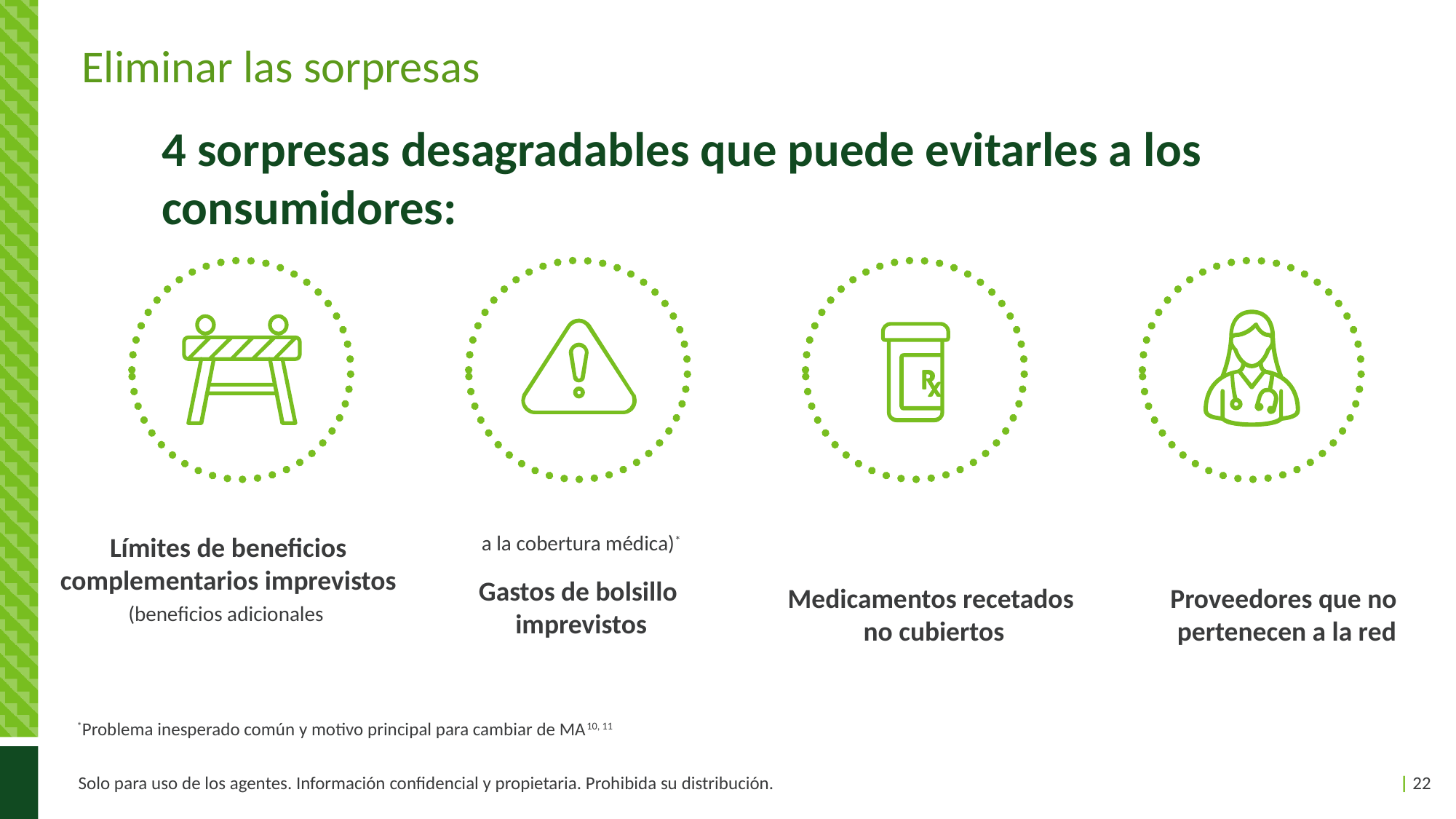

# Eliminar las sorpresas
4 sorpresas desagradables que puede evitarles a los consumidores:

Límites de beneficios complementarios imprevistos
(beneficios adicionales
a la cobertura médica)*
Gastos de bolsillo
imprevistos

Medicamentos recetados
no cubiertos

Proveedores que no
pertenecen a la red
*Problema inesperado común y motivo principal para cambiar de MA10, 11
Solo para uso de los agentes. Información confidencial y propietaria. Prohibida su distribución.
| 22